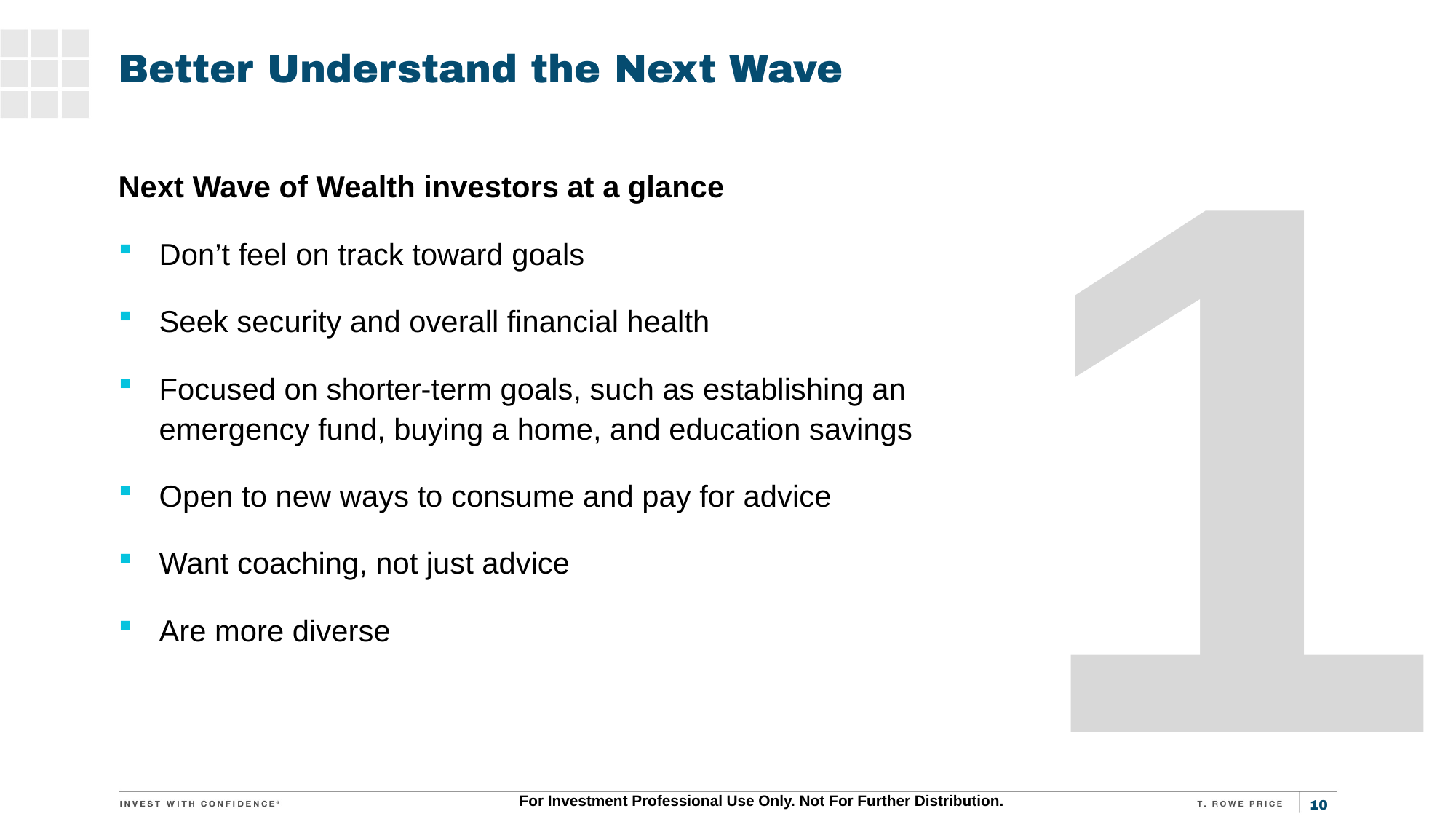

1
# Better Understand the Next Wave
Next Wave of Wealth investors at a glance
Don’t feel on track toward goals
Seek security and overall financial health
Focused on shorter-term goals, such as establishing an emergency fund, buying a home, and education savings
Open to new ways to consume and pay for advice
Want coaching, not just advice
Are more diverse